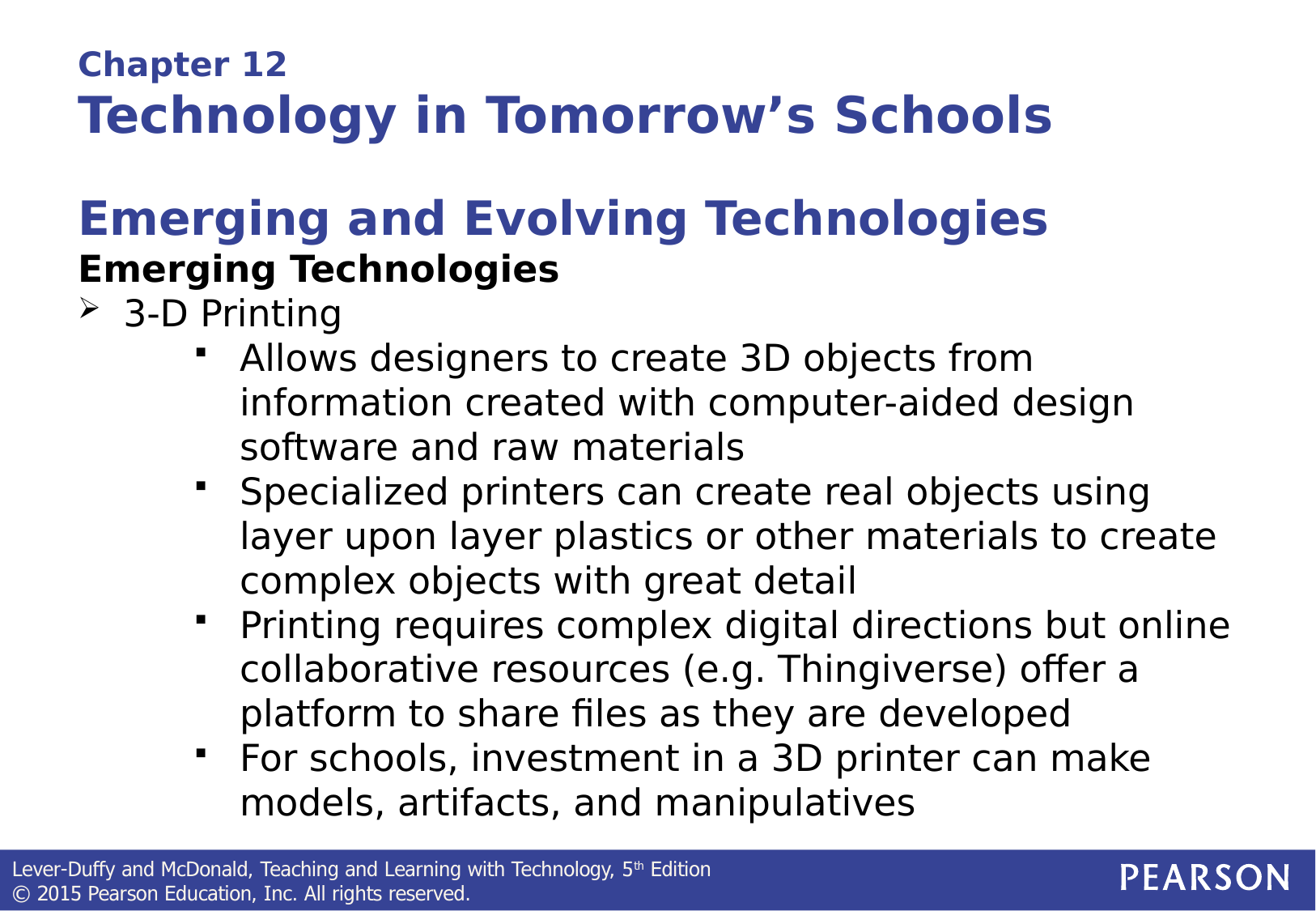

# Chapter 12 Technology in Tomorrow’s Schools
Emerging and Evolving Technologies
Emerging Technologies
3-D Printing
Allows designers to create 3D objects from information created with computer-aided design software and raw materials
Specialized printers can create real objects using layer upon layer plastics or other materials to create complex objects with great detail
Printing requires complex digital directions but online collaborative resources (e.g. Thingiverse) offer a platform to share files as they are developed
For schools, investment in a 3D printer can make models, artifacts, and manipulatives